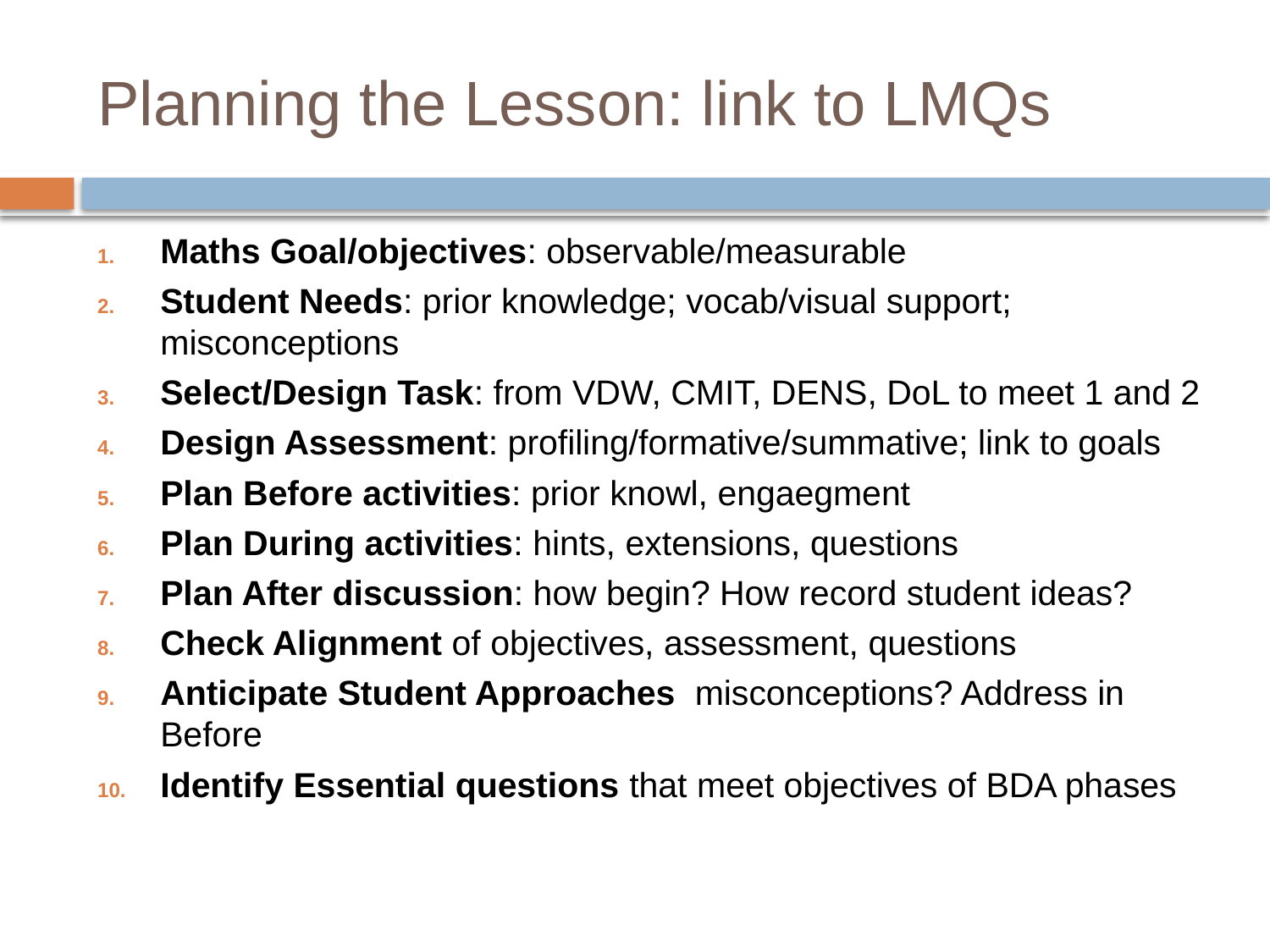

# Planning the Lesson: link to LMQs
Maths Goal/objectives: observable/measurable
Student Needs: prior knowledge; vocab/visual support; misconceptions
Select/Design Task: from VDW, CMIT, DENS, DoL to meet 1 and 2
Design Assessment: profiling/formative/summative; link to goals
Plan Before activities: prior knowl, engaegment
Plan During activities: hints, extensions, questions
Plan After discussion: how begin? How record student ideas?
Check Alignment of objectives, assessment, questions
Anticipate Student Approaches  misconceptions? Address in Before
Identify Essential questions that meet objectives of BDA phases